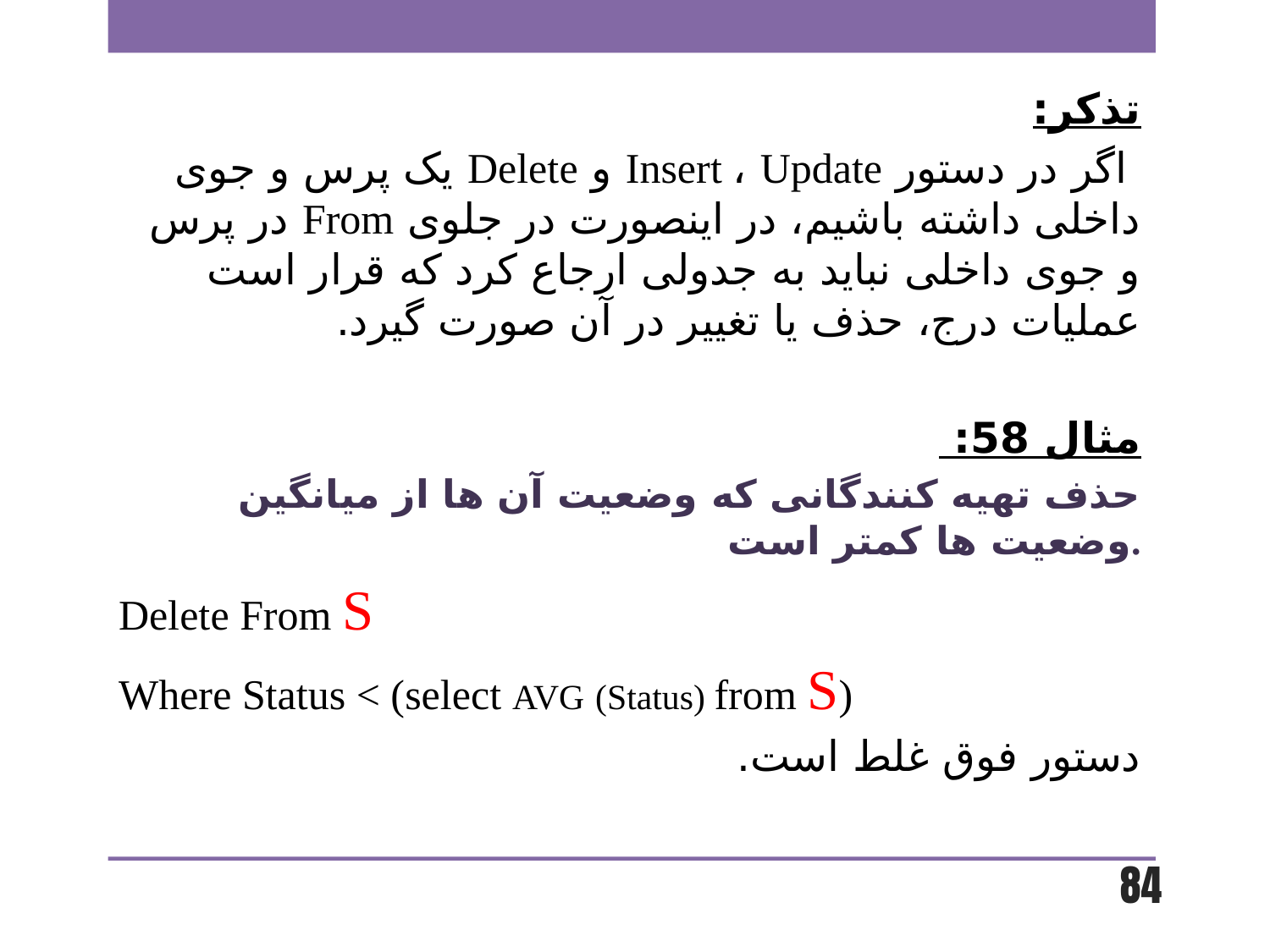

تذکر:
 اگر در دستور Insert ، Update و Delete یک پرس و جوی داخلی داشته باشیم، در اینصورت در جلوی From در پرس و جوی داخلی نباید به جدولی ارجاع کرد که قرار است عملیات درج، حذف یا تغییر در آن صورت گیرد.

مثال 58:
حذف تهیه کنندگانی که وضعیت آن ها از میانگین وضعیت ها کمتر است.
Delete From S
 Where Status < (select AVG (Status) from S)
دستور فوق غلط است.

84